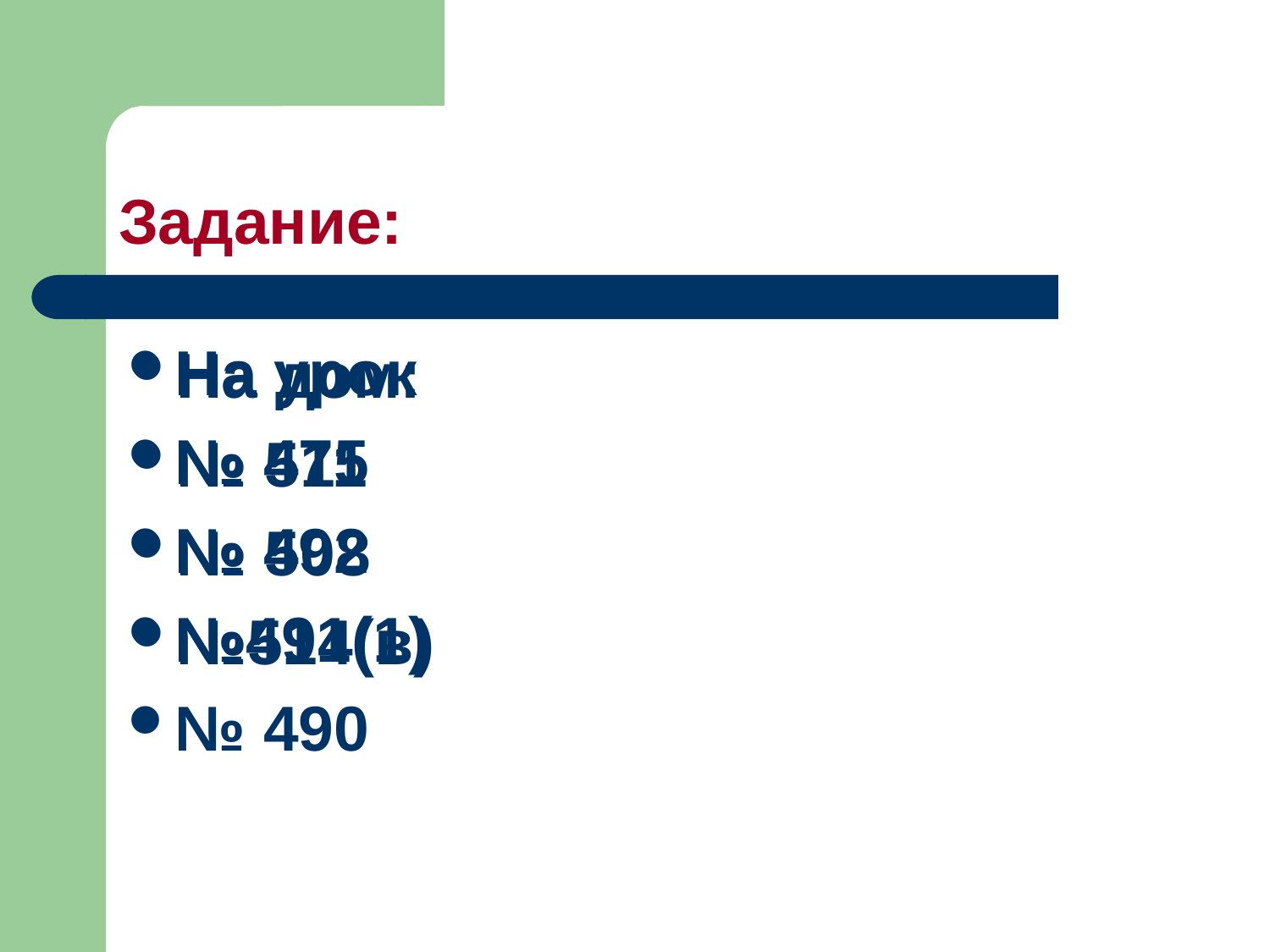

# Задание:
На урок
№ 475
№ 492
№491(1)
№ 490
На дом:
№ 511
№ 508
№514(в)